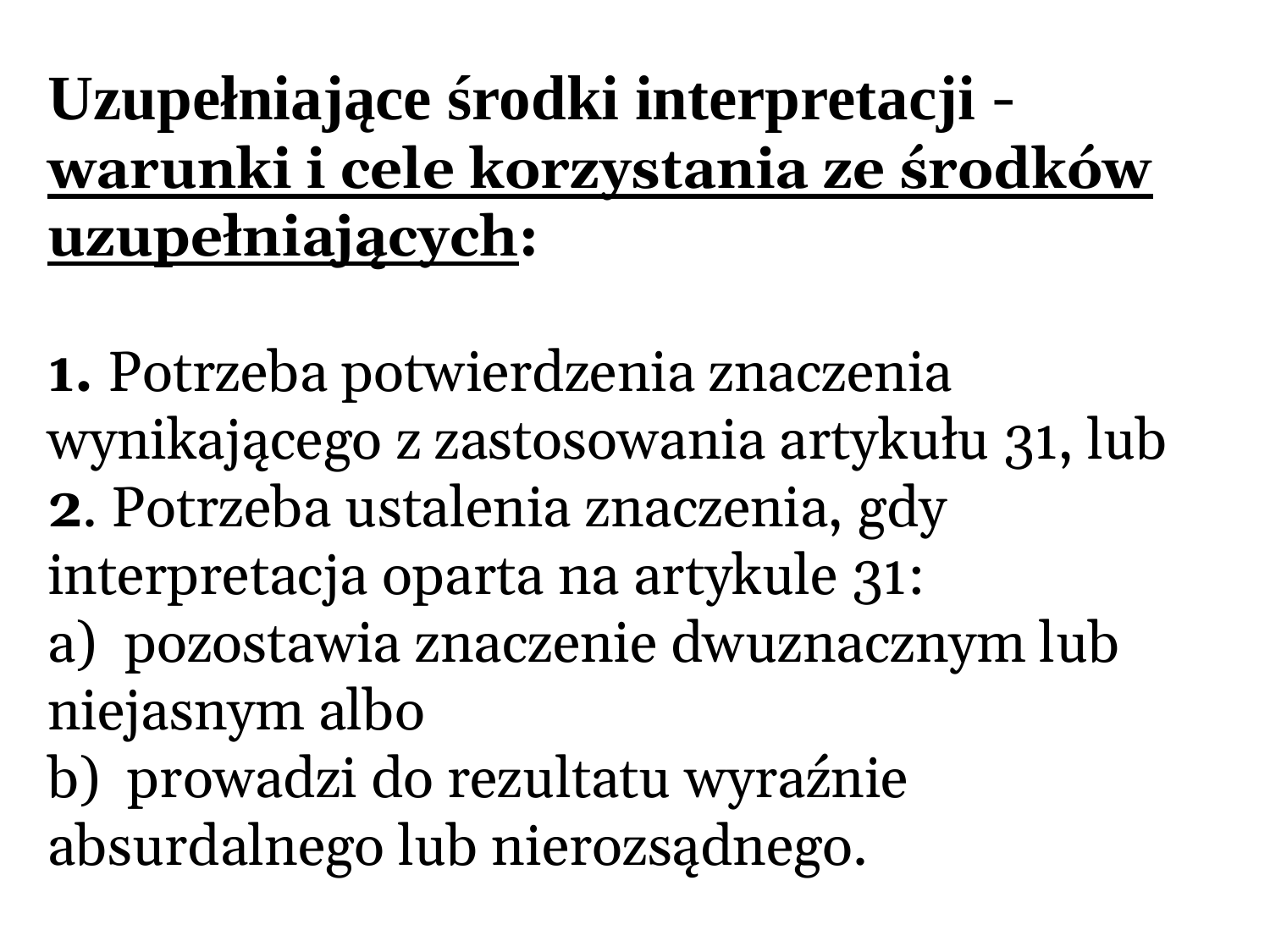

# Uzupełniające środki interpretacji - warunki i cele korzystania ze środków uzupełniających: 1. Potrzeba potwierdzenia znaczenia wynikającego z zastosowania artykułu 31, lub 2. Potrzeba ustalenia znaczenia, gdy interpretacja oparta na artykule 31: a)  pozostawia znaczenie dwuznacznym lub niejasnym albo b)  prowadzi do rezultatu wyraźnie absurdalnego lub nierozsądnego.